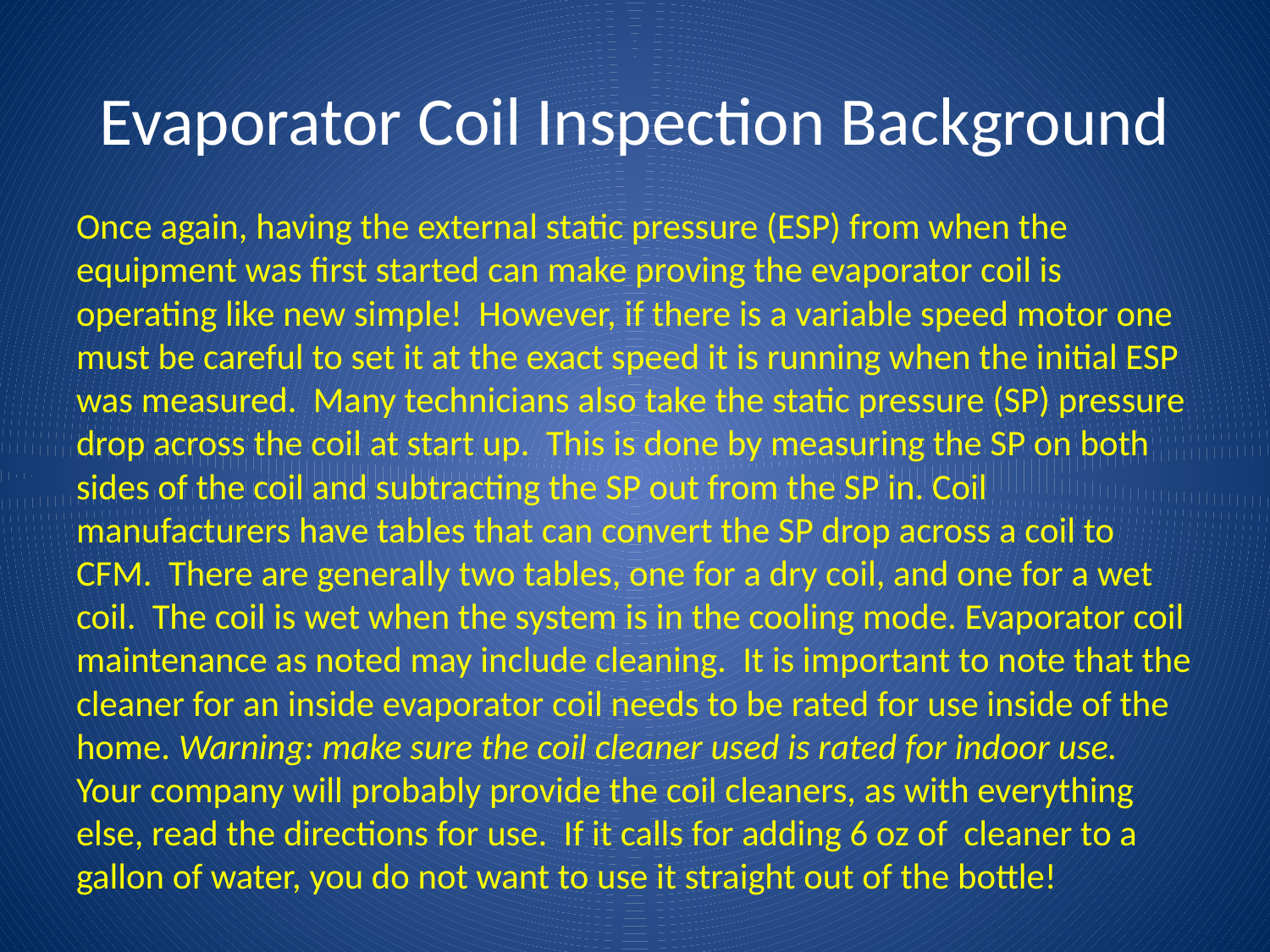

# Evaporator Coil Inspection Background
Once again, having the external static pressure (ESP) from when the equipment was first started can make proving the evaporator coil is operating like new simple!  However, if there is a variable speed motor one must be careful to set it at the exact speed it is running when the initial ESP was measured.  Many technicians also take the static pressure (SP) pressure drop across the coil at start up.  This is done by measuring the SP on both sides of the coil and subtracting the SP out from the SP in. Coil manufacturers have tables that can convert the SP drop across a coil to CFM.  There are generally two tables, one for a dry coil, and one for a wet coil.  The coil is wet when the system is in the cooling mode. Evaporator coil maintenance as noted may include cleaning.  It is important to note that the cleaner for an inside evaporator coil needs to be rated for use inside of the home. Warning: make sure the coil cleaner used is rated for indoor use.  Your company will probably provide the coil cleaners, as with everything else, read the directions for use.  If it calls for adding 6 oz of  cleaner to a gallon of water, you do not want to use it straight out of the bottle!